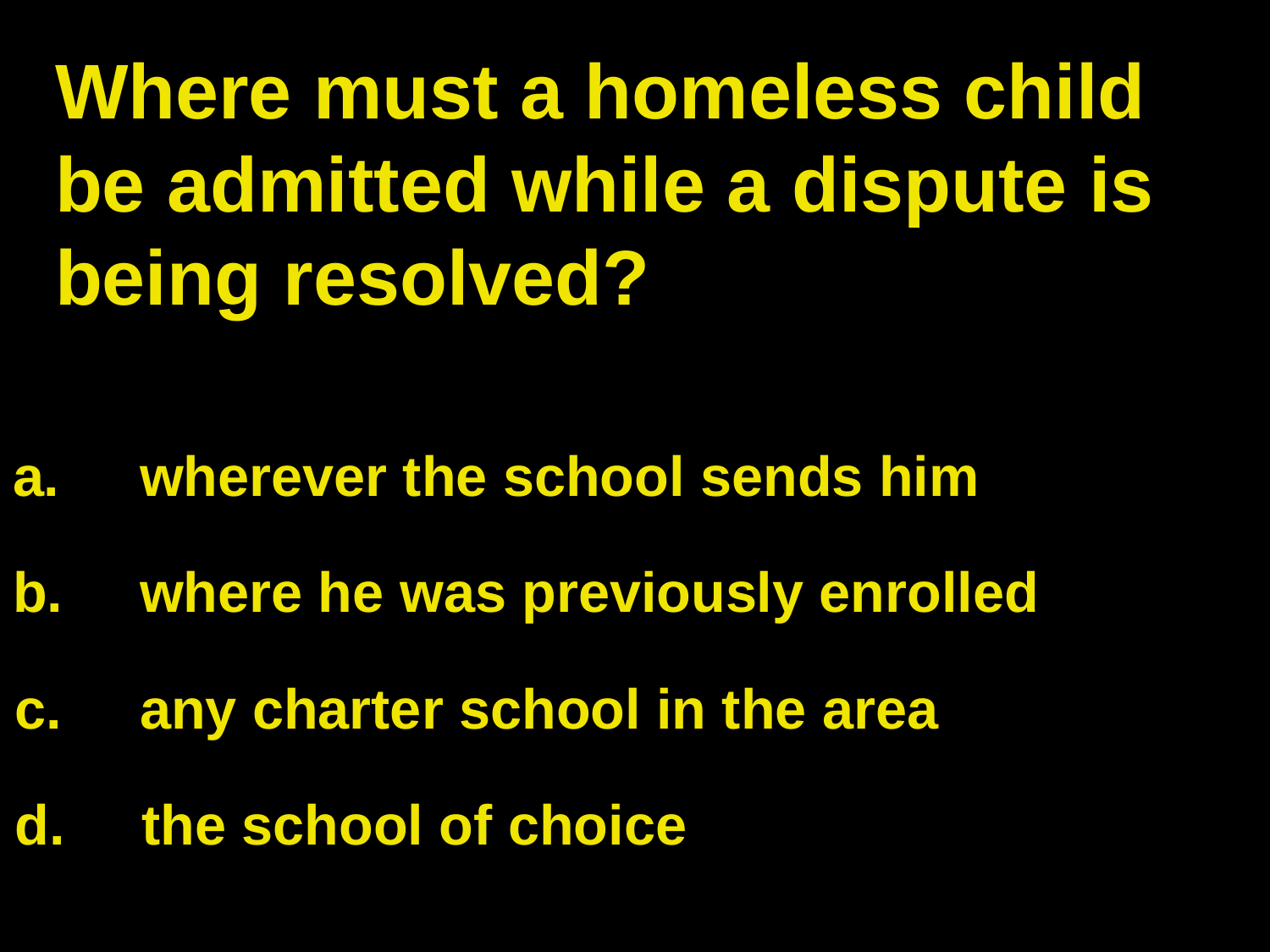

# Where must a homeless child be admitted while a dispute is being resolved?
a.	wherever the school sends him
b.	where he was previously enrolled
c.     any charter school in the area
d.	the school of choice